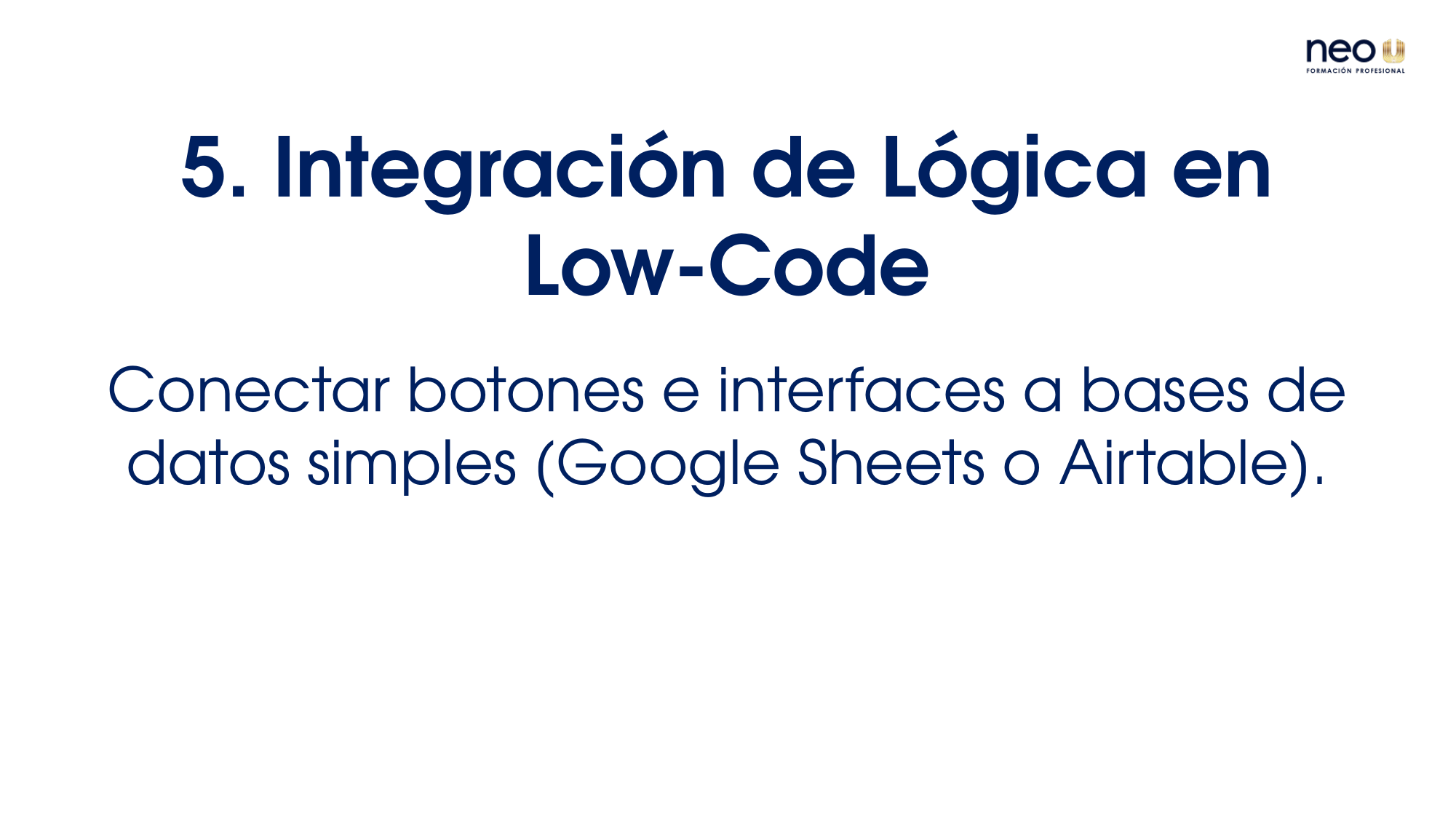

5. Integración de Lógica en Low-Code
Conectar botones e interfaces a bases de datos simples (Google Sheets o Airtable).